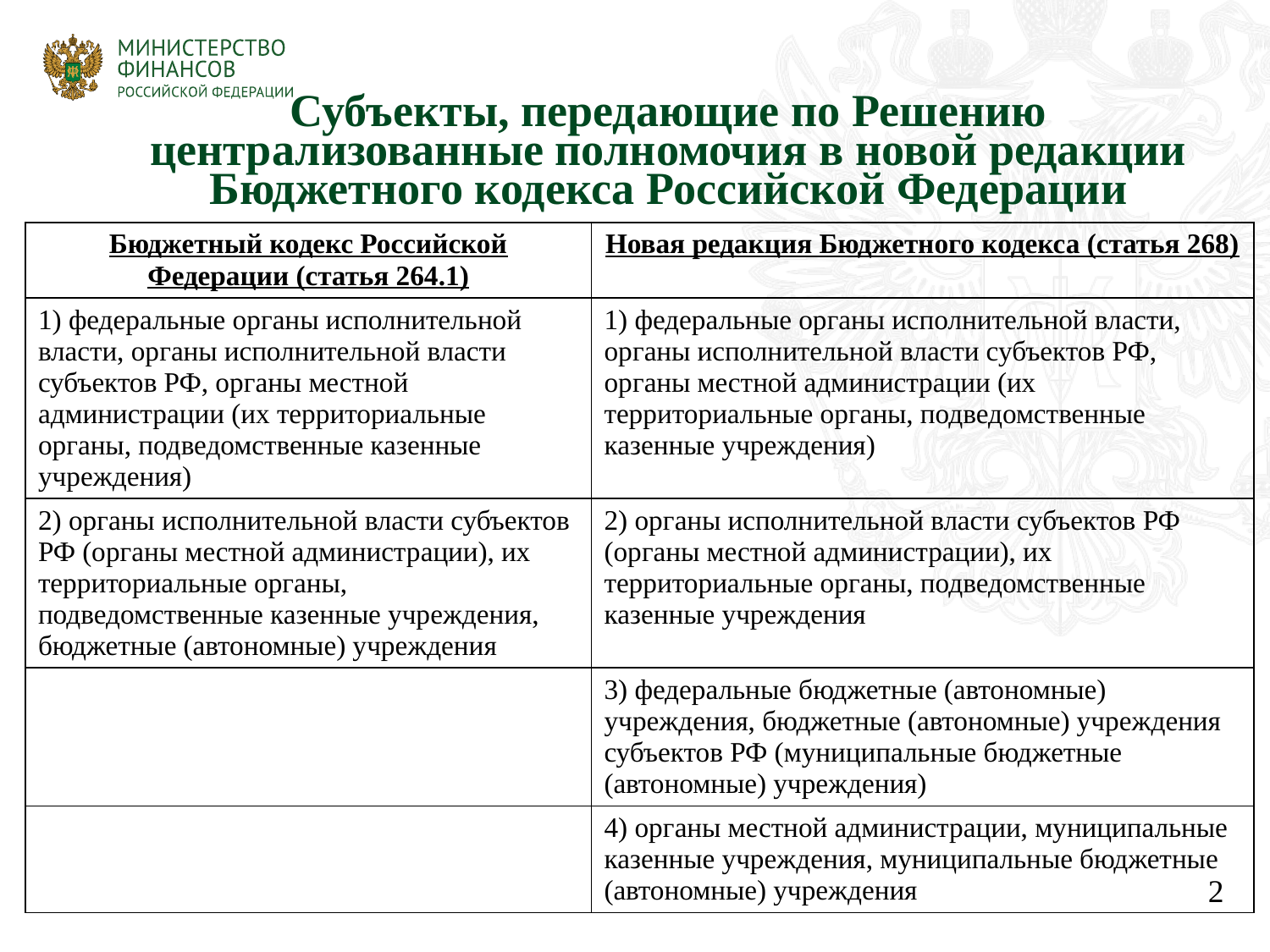

# Субъекты, передающие по Решению централизованные полномочия в новой редакции Бюджетного кодекса Российской Федерации
| Бюджетный кодекс Российской Федерации (статья 264.1) | Новая редакция Бюджетного кодекса (статья 268) |
| --- | --- |
| 1) федеральные органы исполнительной власти, органы исполнительной власти субъектов РФ, органы местной администрации (их территориальные органы, подведомственные казенные учреждения) | 1) федеральные органы исполнительной власти, органы исполнительной власти субъектов РФ, органы местной администрации (их территориальные органы, подведомственные казенные учреждения) |
| 2) органы исполнительной власти субъектов РФ (органы местной администрации), их территориальные органы, подведомственные казенные учреждения, бюджетные (автономные) учреждения | 2) органы исполнительной власти субъектов РФ (органы местной администрации), их территориальные органы, подведомственные казенные учреждения |
|  | 3) федеральные бюджетные (автономные) учреждения, бюджетные (автономные) учреждения субъектов РФ (муниципальные бюджетные (автономные) учреждения) |
|  | 4) органы местной администрации, муниципальные казенные учреждения, муниципальные бюджетные (автономные) учреждения |
2